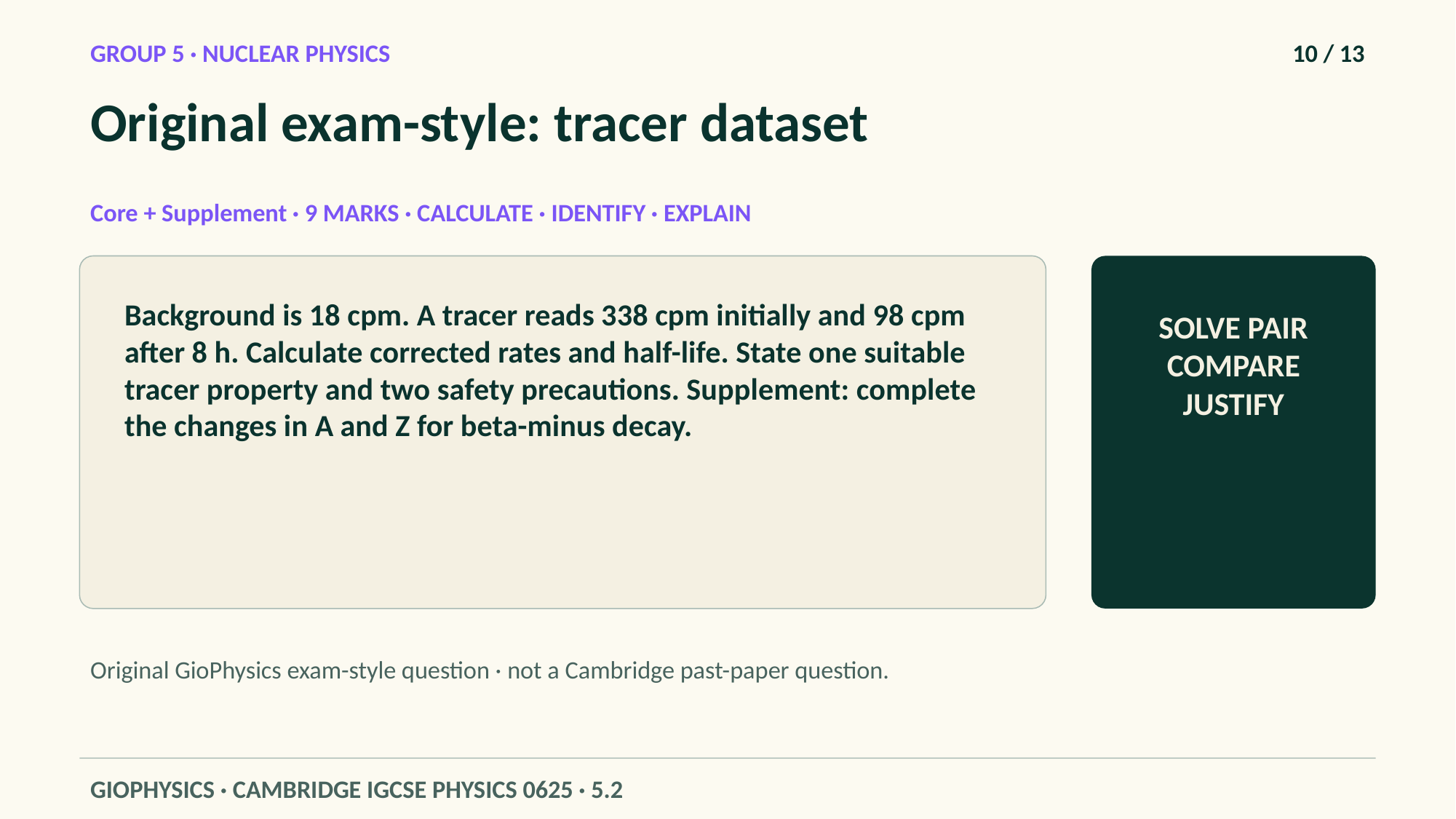

GROUP 5 · NUCLEAR PHYSICS
10 / 13
Original exam-style: tracer dataset
Core + Supplement · 9 MARKS · CALCULATE · IDENTIFY · EXPLAIN

Background is 18 cpm. A tracer reads 338 cpm initially and 98 cpm after 8 h. Calculate corrected rates and half-life. State one suitable tracer property and two safety precautions. Supplement: complete the changes in A and Z for beta-minus decay.
SOLVE PAIR COMPARE JUSTIFY
Original GioPhysics exam-style question · not a Cambridge past-paper question.

GIOPHYSICS · CAMBRIDGE IGCSE PHYSICS 0625 · 5.2